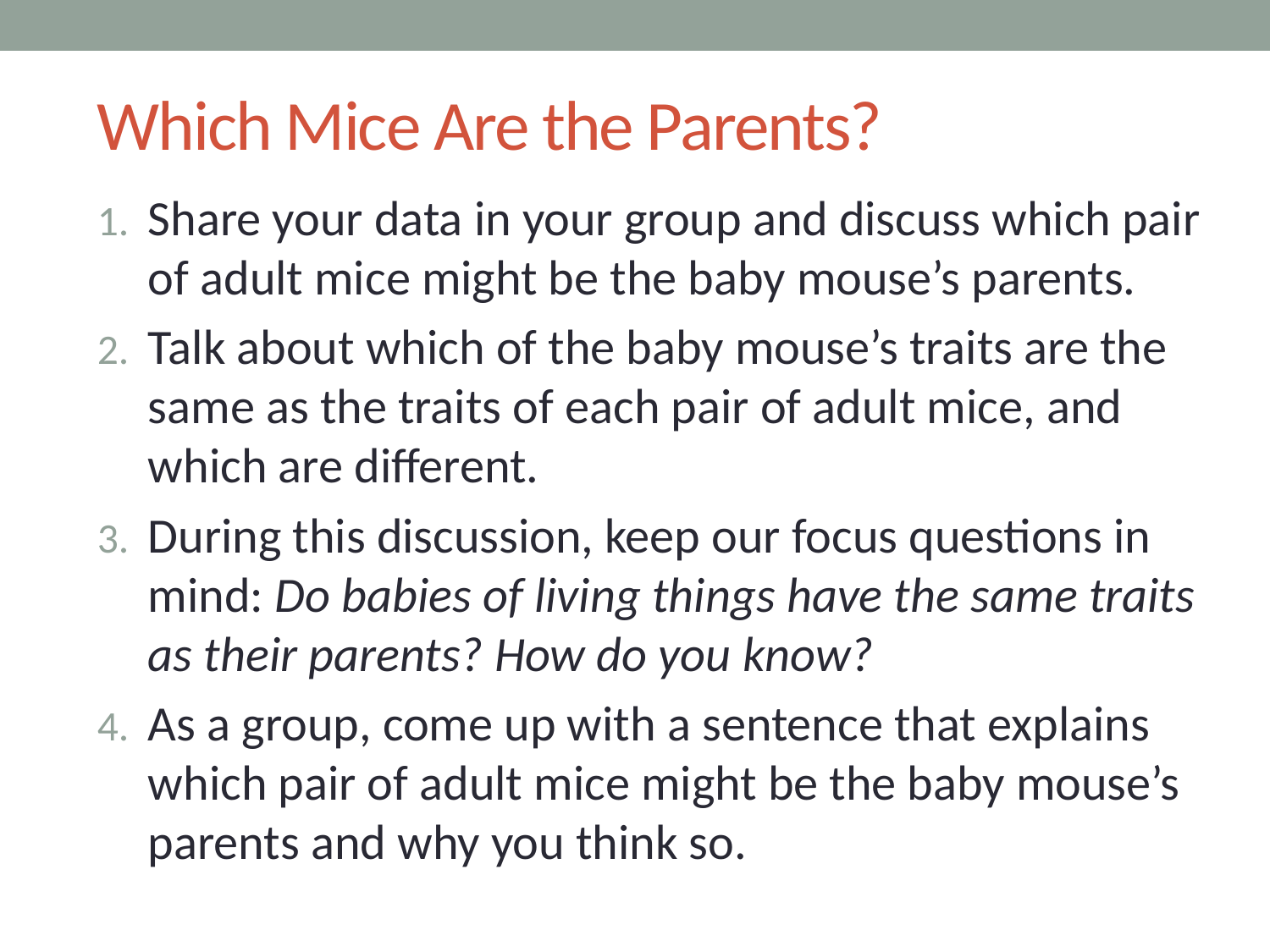

# Which Mice Are the Parents?
Share your data in your group and discuss which pair of adult mice might be the baby mouse’s parents.
Talk about which of the baby mouse’s traits are the same as the traits of each pair of adult mice, and which are different.
During this discussion, keep our focus questions in mind: Do babies of living things have the same traits as their parents? How do you know?
As a group, come up with a sentence that explains which pair of adult mice might be the baby mouse’s parents and why you think so.